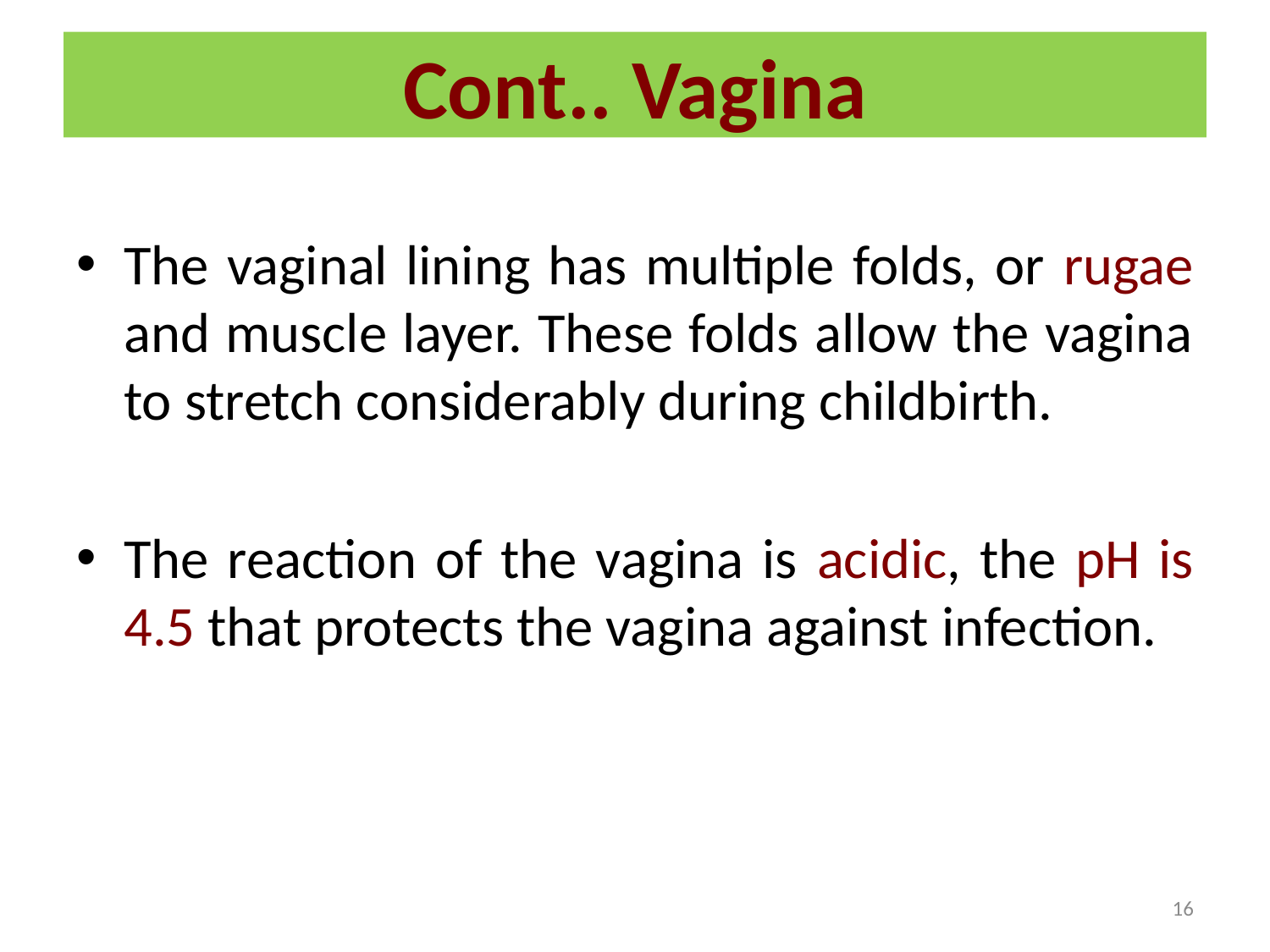

# Cont.. Vagina
The vaginal lining has multiple folds, or rugae and muscle layer. These folds allow the vagina to stretch considerably during childbirth.

The reaction of the vagina is acidic, the pH is 4.5 that protects the vagina against infection.

16